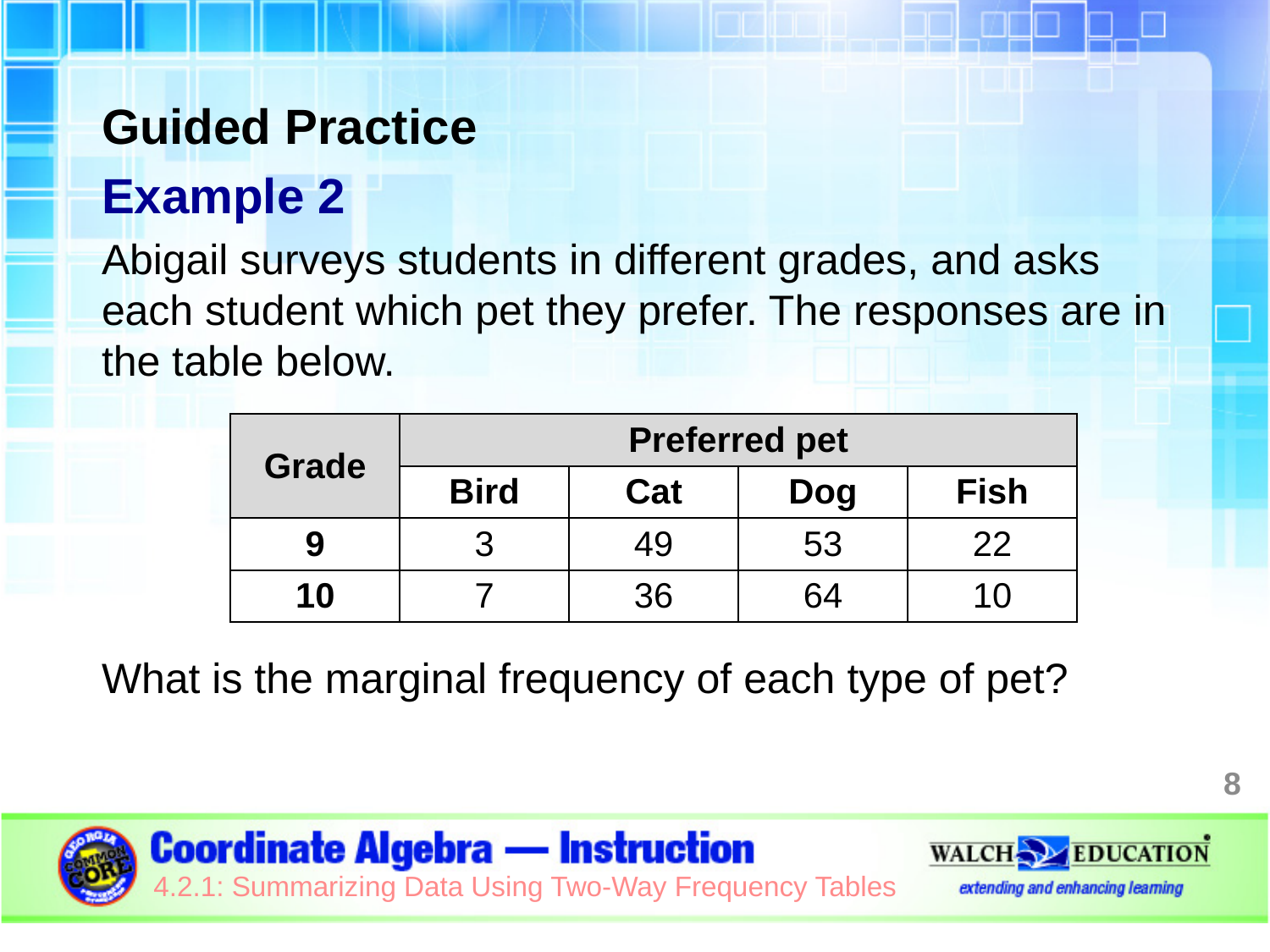

Guided Practice
Example 2
Abigail surveys students in different grades, and asks each student which pet they prefer. The responses are in the table below.

What is the marginal frequency of each type of pet?

| Grade | Preferred pet |  |  |  |
| --- | --- | --- | --- | --- |
|  | Bird | Cat | Dog | Fish |
| 9 | 3 | 49 | 53 | 22 |
| 10 | 7 | 36 | 64 | 10 |
8
4.2.1: Summarizing Data Using Two-Way Frequency Tables